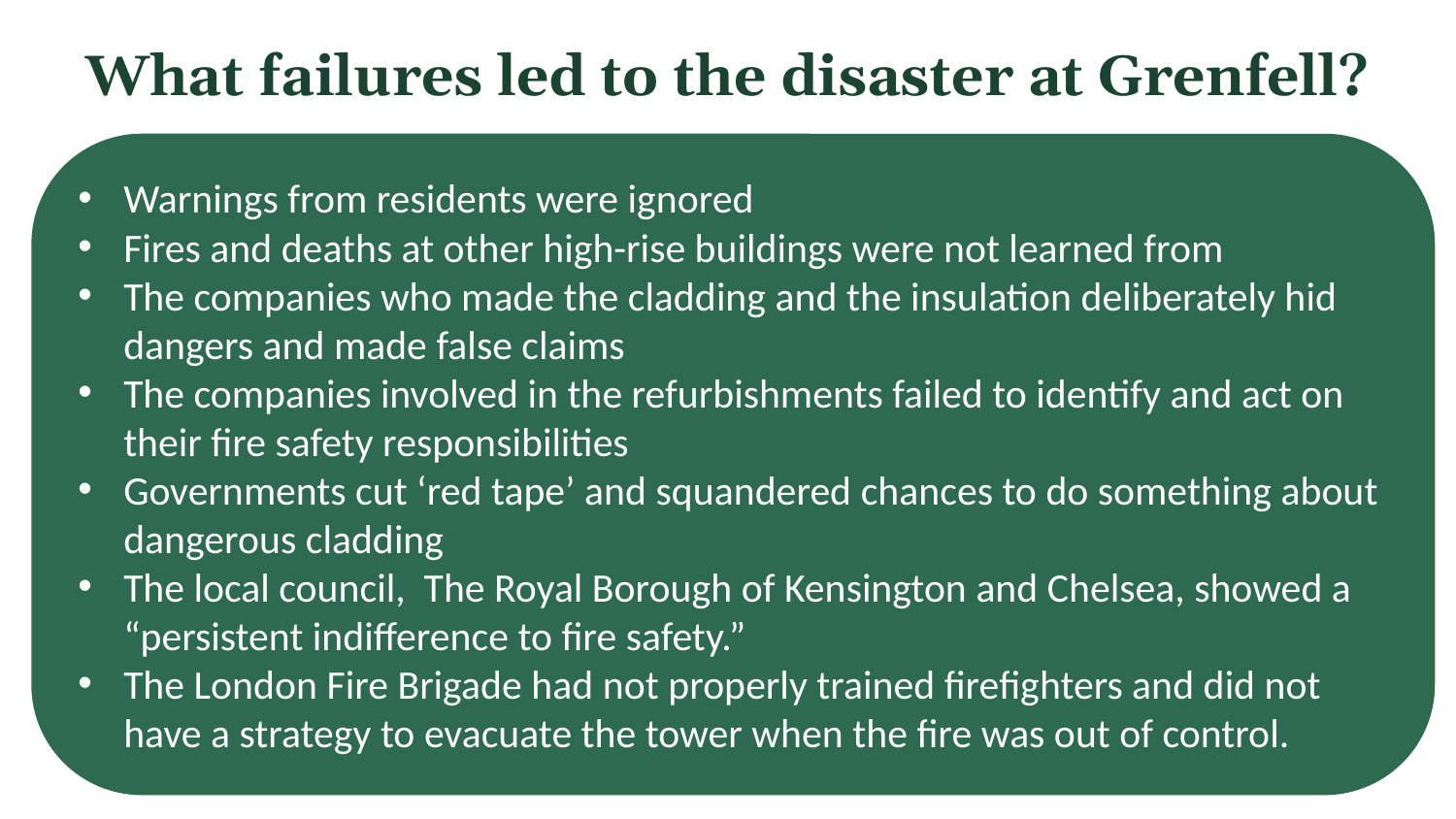

What failures led to the disaster at Grenfell?
Warnings from residents were ignored
Fires and deaths at other high-rise buildings were not learned from
The companies who made the cladding and the insulation deliberately hid dangers and made false claims
The companies involved in the refurbishments failed to identify and act on their fire safety responsibilities
Governments cut ‘red tape’ and squandered chances to do something about dangerous cladding
The local council,  The Royal Borough of Kensington and Chelsea, showed a “persistent indifference to fire safety.”
The London Fire Brigade had not properly trained firefighters and did not have a strategy to evacuate the tower when the fire was out of control.